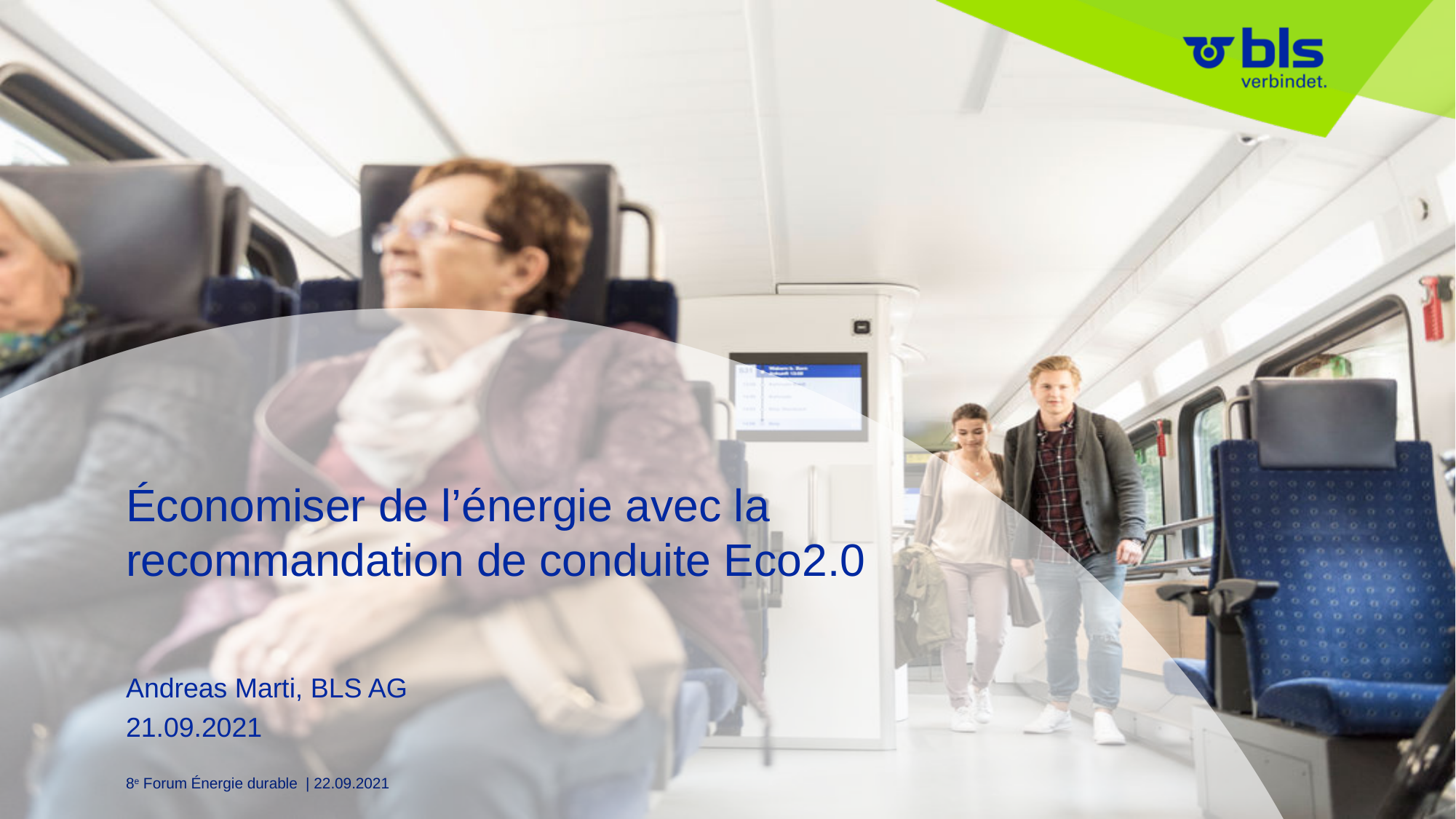

# Économiser de l’énergie avec la recommandation de conduite Eco2.0
Andreas Marti, BLS AG
21.09.2021
8e Forum Énergie durable  | 22.09.2021